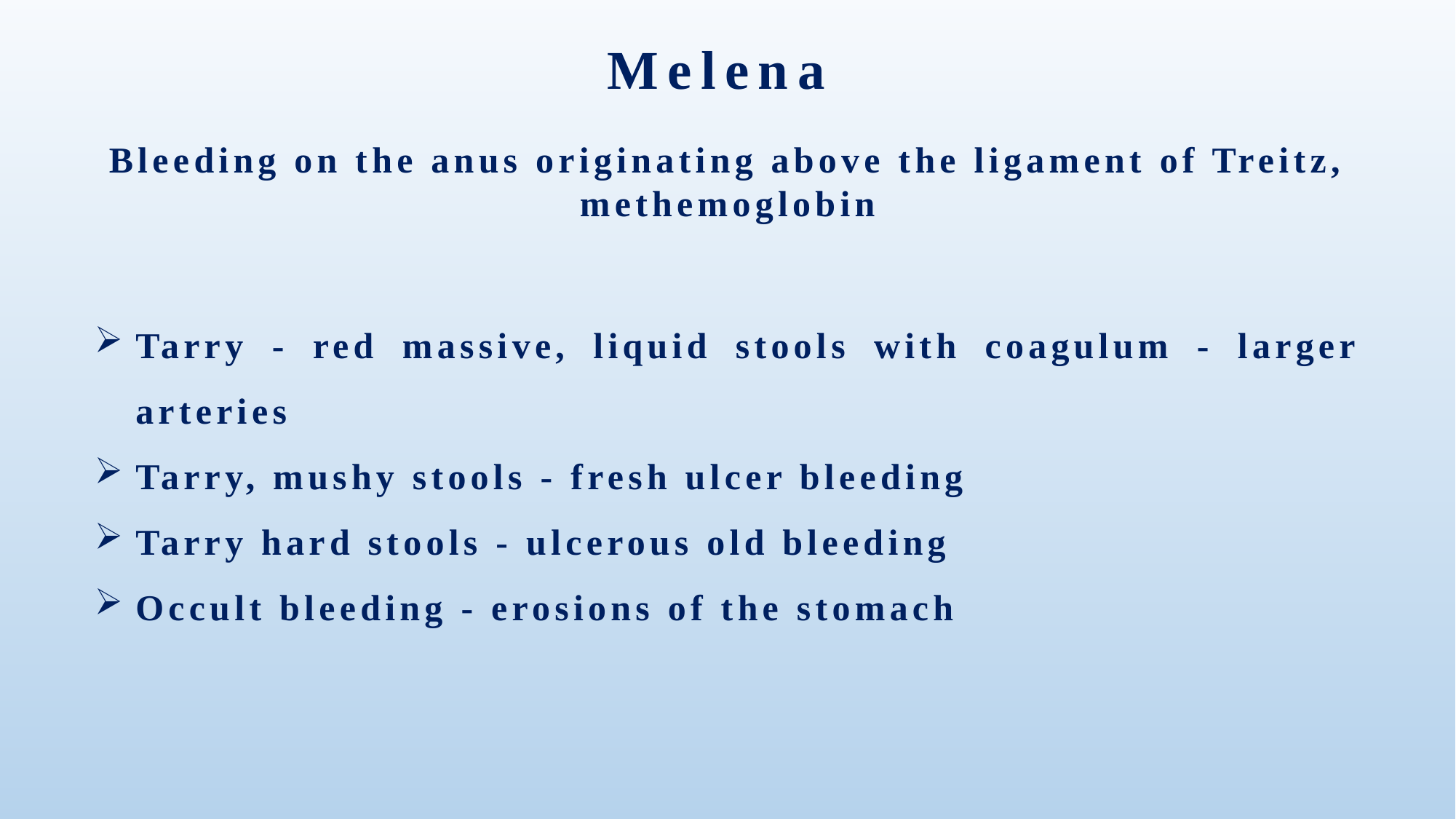

Melena

Bleeding on the anus originating above the ligament of Treitz, methemoglobin
Tarry - red massive, liquid stools with coagulum - larger arteries
Tarry, mushy stools - fresh ulcer bleeding
Tarry hard stools - ulcerous old bleeding
Occult bleeding - erosions of the stomach